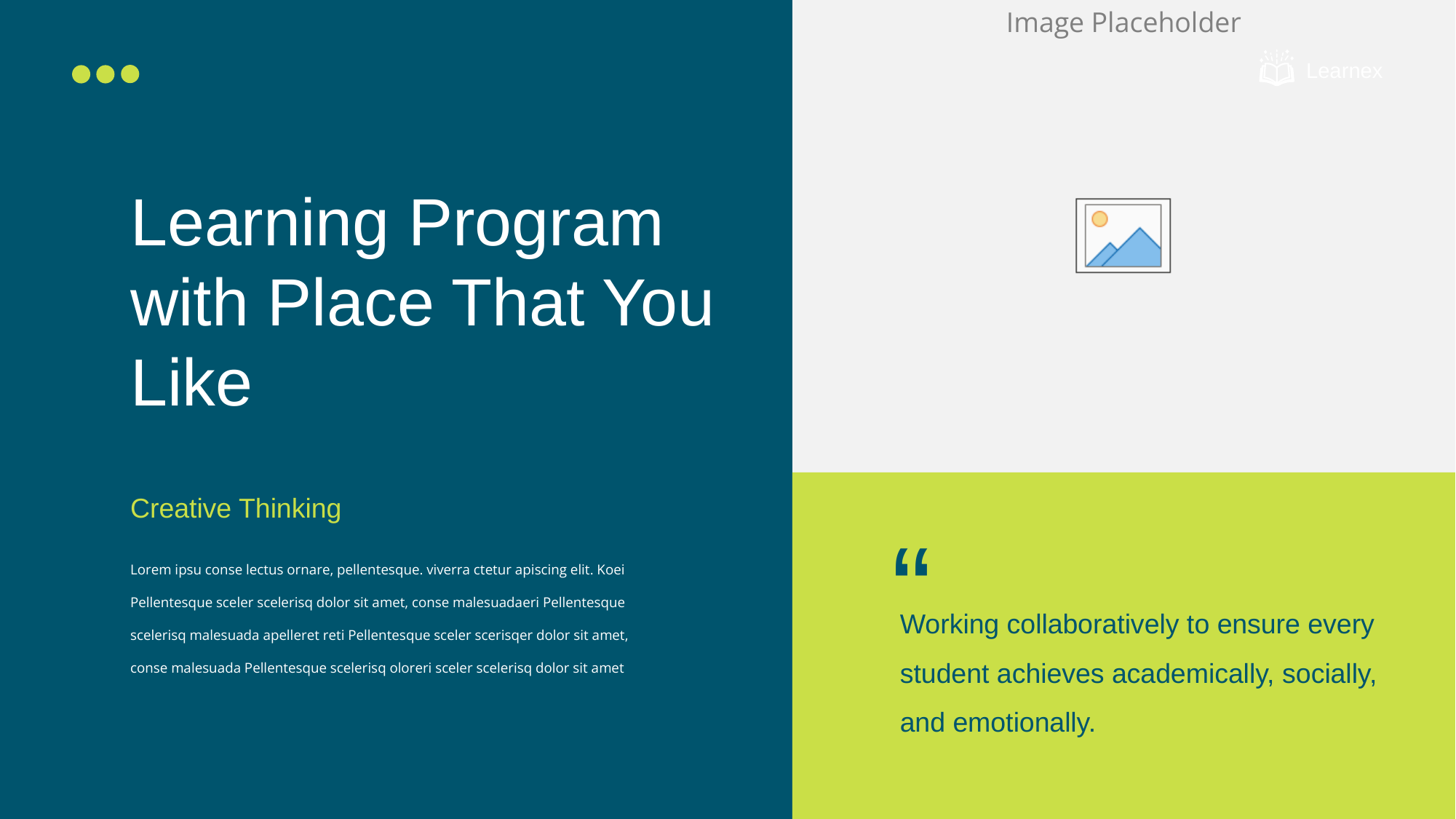

Learnex

Learning Program with Place That You Like

Creative Thinking
“
Lorem ipsu conse lectus ornare, pellentesque. viverra ctetur apiscing elit. Koei Pellentesque sceler scelerisq dolor sit amet, conse malesuadaeri Pellentesque scelerisq malesuada apelleret reti Pellentesque sceler scerisqer dolor sit amet, conse malesuada Pellentesque scelerisq oloreri sceler scelerisq dolor sit amet
Working collaboratively to ensure every student achieves academically, socially, and emotionally.